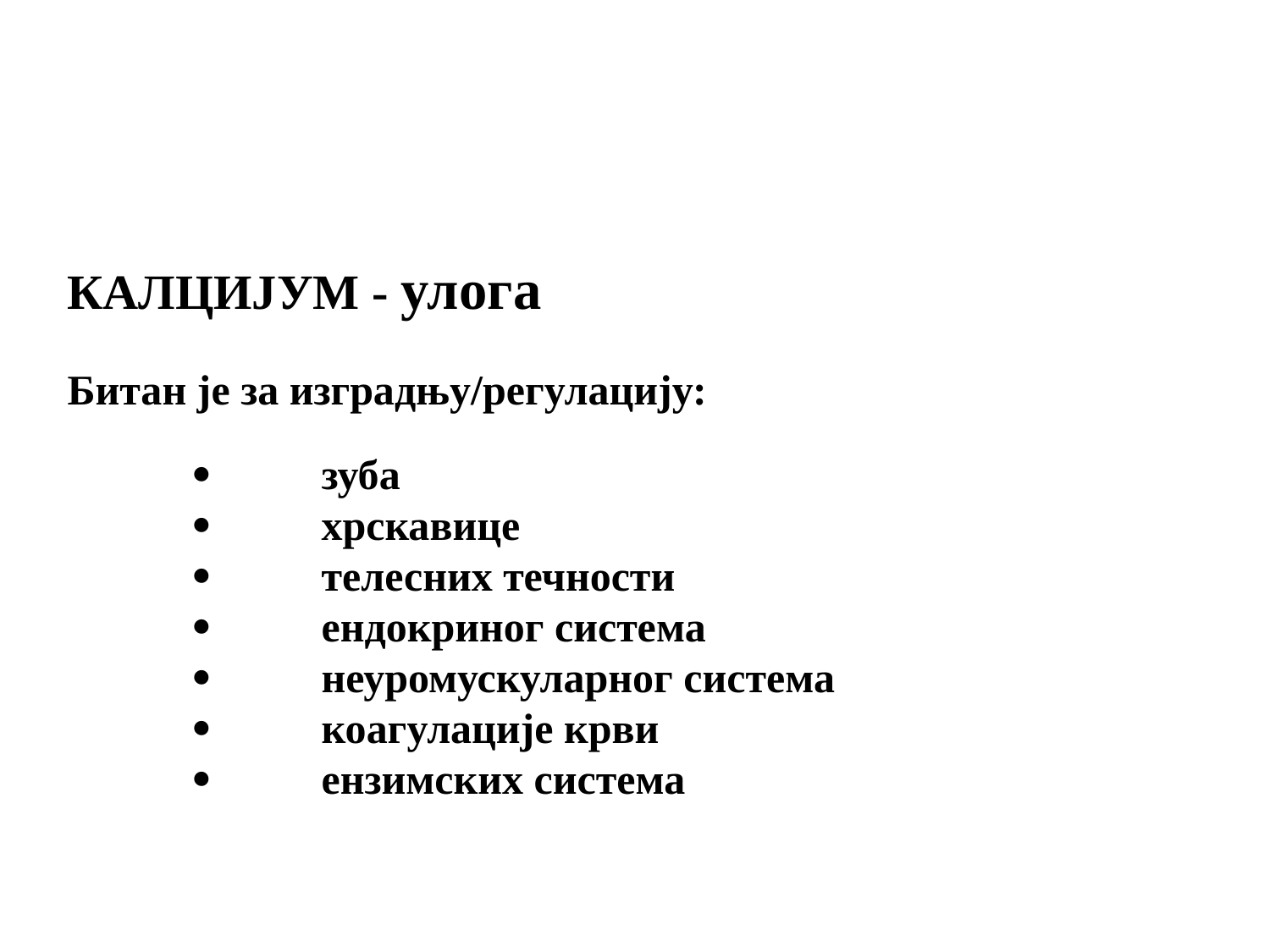

КАЛЦИЈУМ - улога

Битан је за изградњу/регулацију:

•	зуба
•	хрскавице
•	телесних течности
•	ендокриног система
•	неуромускуларног система
•	коагулације крви
•	ензимских система